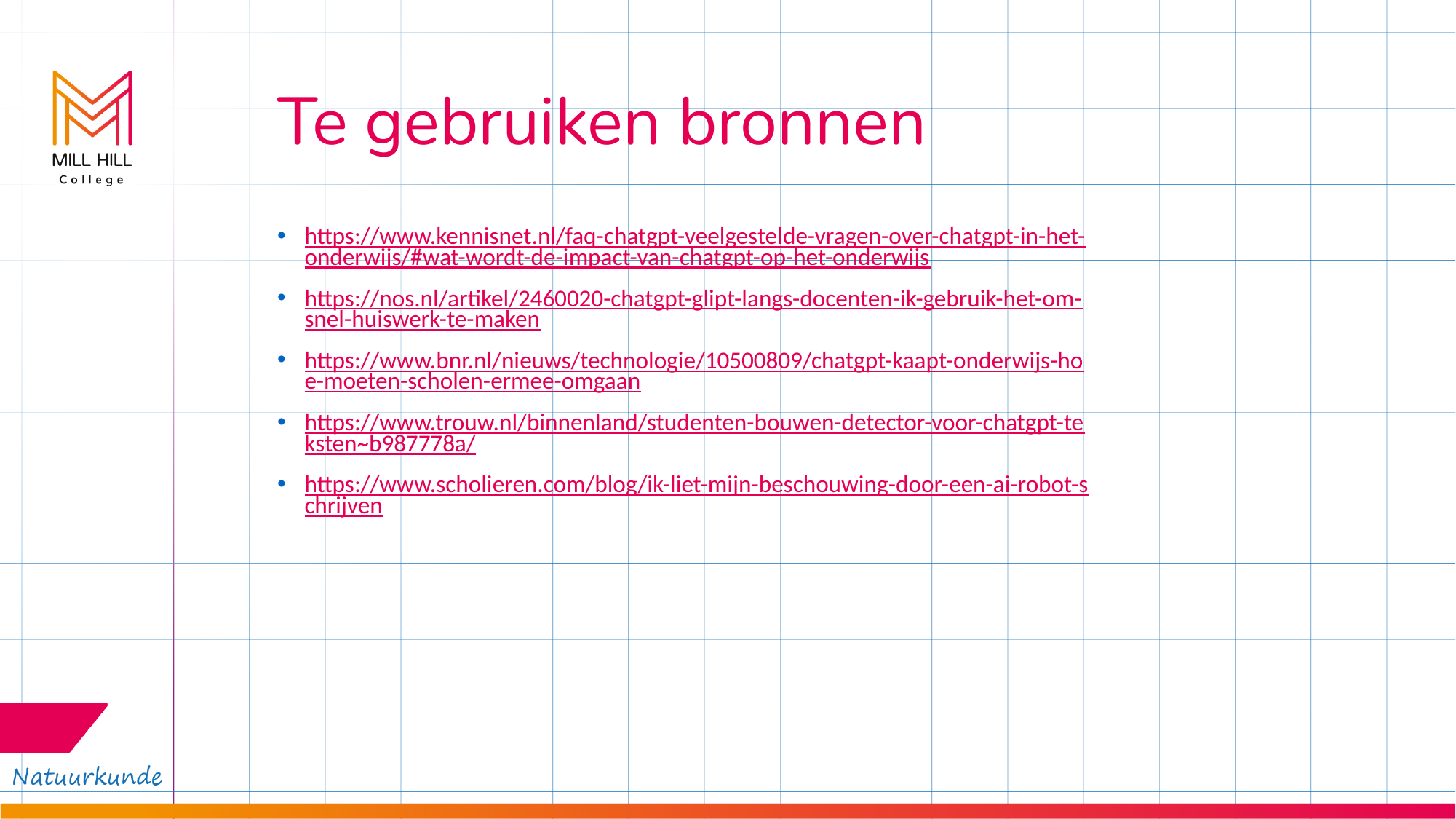

# Te gebruiken bronnen
https://www.kennisnet.nl/faq-chatgpt-veelgestelde-vragen-over-chatgpt-in-het-onderwijs/#wat-wordt-de-impact-van-chatgpt-op-het-onderwijs
https://nos.nl/artikel/2460020-chatgpt-glipt-langs-docenten-ik-gebruik-het-om-snel-huiswerk-te-maken
https://www.bnr.nl/nieuws/technologie/10500809/chatgpt-kaapt-onderwijs-hoe-moeten-scholen-ermee-omgaan
https://www.trouw.nl/binnenland/studenten-bouwen-detector-voor-chatgpt-teksten~b987778a/
https://www.scholieren.com/blog/ik-liet-mijn-beschouwing-door-een-ai-robot-schrijven